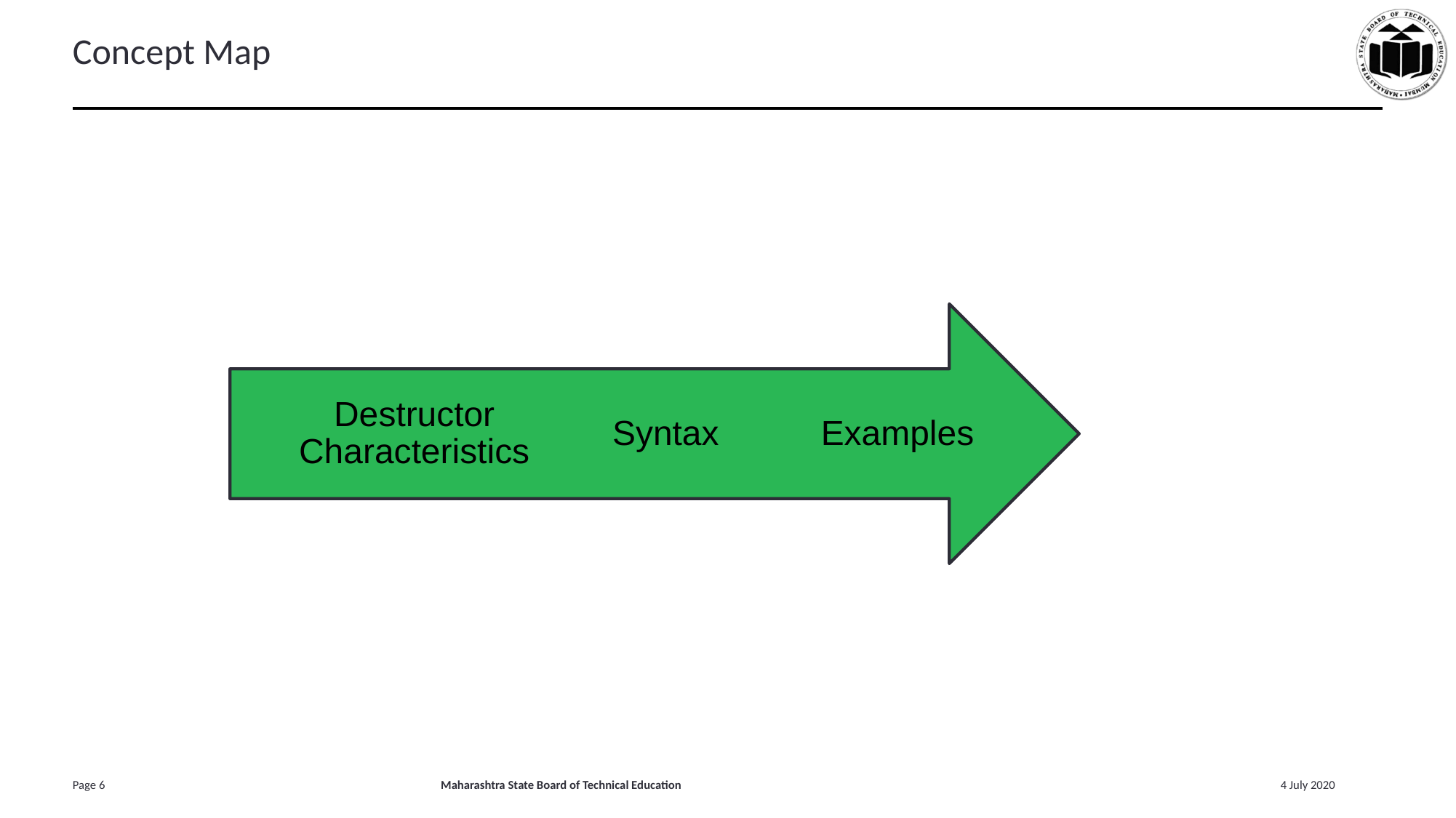

# Concept Map

Destructor Characteristics

Syntax

Examples